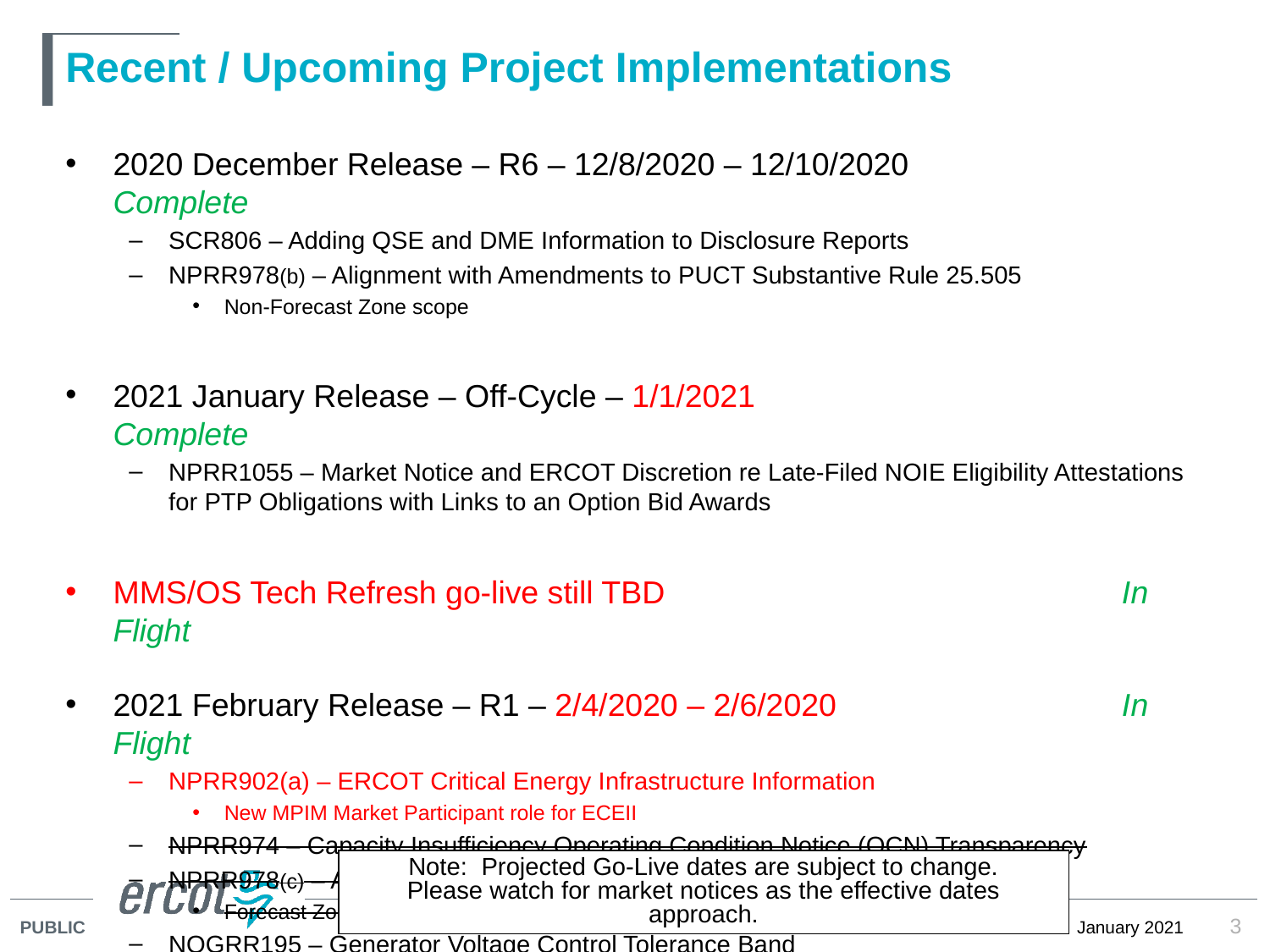

# Recent / Upcoming Project Implementations
2020 December Release – R6 – 12/8/2020 – 12/10/2020	 Complete
SCR806 – Adding QSE and DME Information to Disclosure Reports
NPRR978(b) – Alignment with Amendments to PUCT Substantive Rule 25.505
Non-Forecast Zone scope

2021 January Release – Off-Cycle – 1/1/2021	Complete
NPRR1055 – Market Notice and ERCOT Discretion re Late-Filed NOIE Eligibility Attestations for PTP Obligations with Links to an Option Bid Awards

MMS/OS Tech Refresh go-live still TBD	 In Flight

2021 February Release – R1 – 2/4/2020 – 2/6/2020	 In Flight
NPRR902(a) – ERCOT Critical Energy Infrastructure Information
New MPIM Market Participant role for ECEII
NPRR974 – Capacity Insufficiency Operating Condition Notice (OCN) Transparency
NPRR978(c) – Alignment with Amendments to PUCT Substantive Rule 25.505
Forecast Zone scope
NOGRR195 – Generator Voltage Control Tolerance Band
Note:  Projected Go-Live dates are subject to change.
Please watch for market notices as the effective dates approach.
3